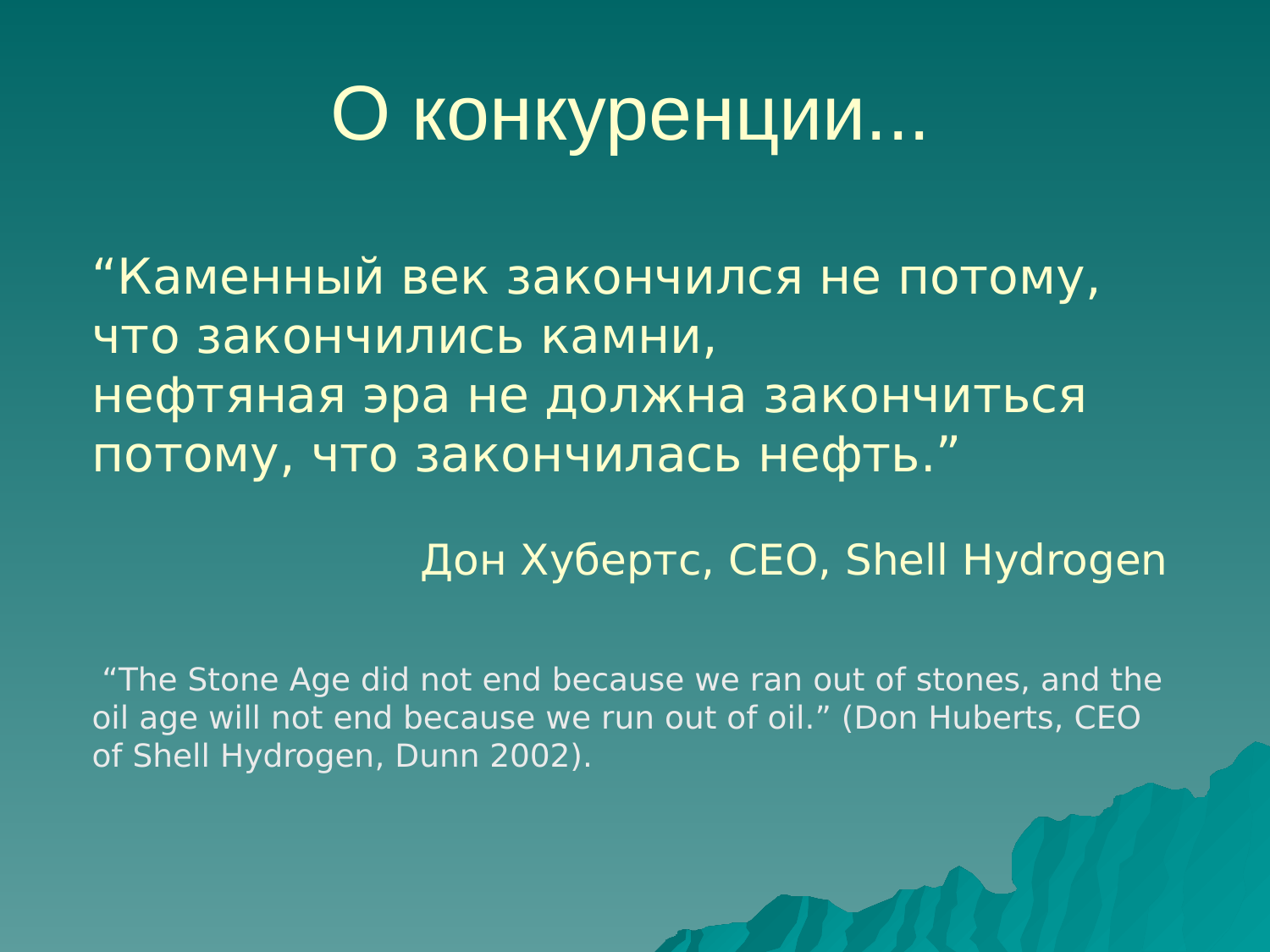

О конкуренции...
“Каменный век закончился не потому, что закончились камни,
нефтяная эра не должна закончиться потому, что закончилась нефть.”
Дон Хубертс, CEO, Shell Hydrogen
 “The Stone Age did not end because we ran out of stones, and the oil age will not end because we run out of oil.” (Don Huberts, CEO of Shell Hydrogen, Dunn 2002).